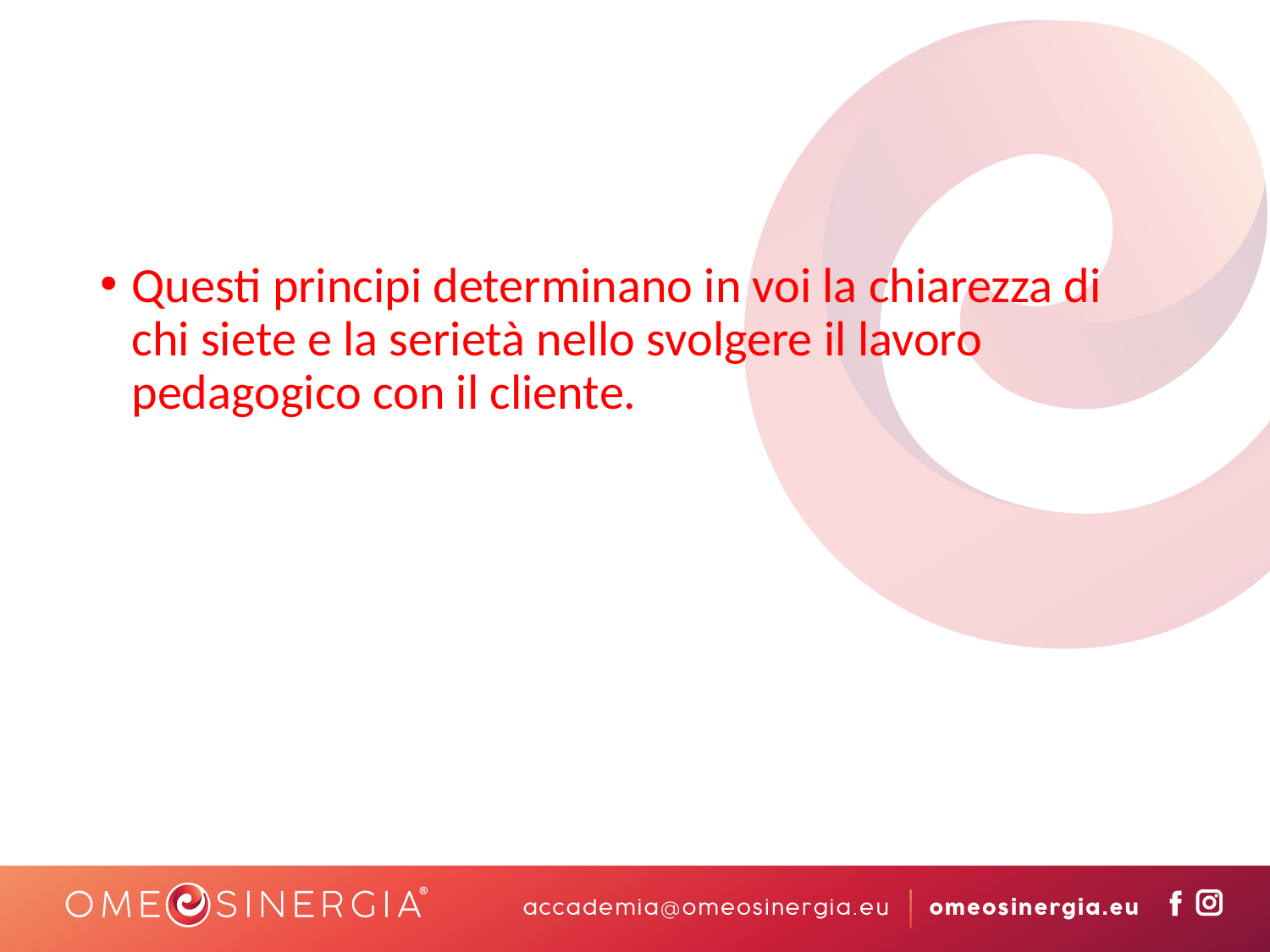

Questi principi determinano in voi la chiarezza di chi siete e la serietà nello svolgere il lavoro pedagogico con il cliente.